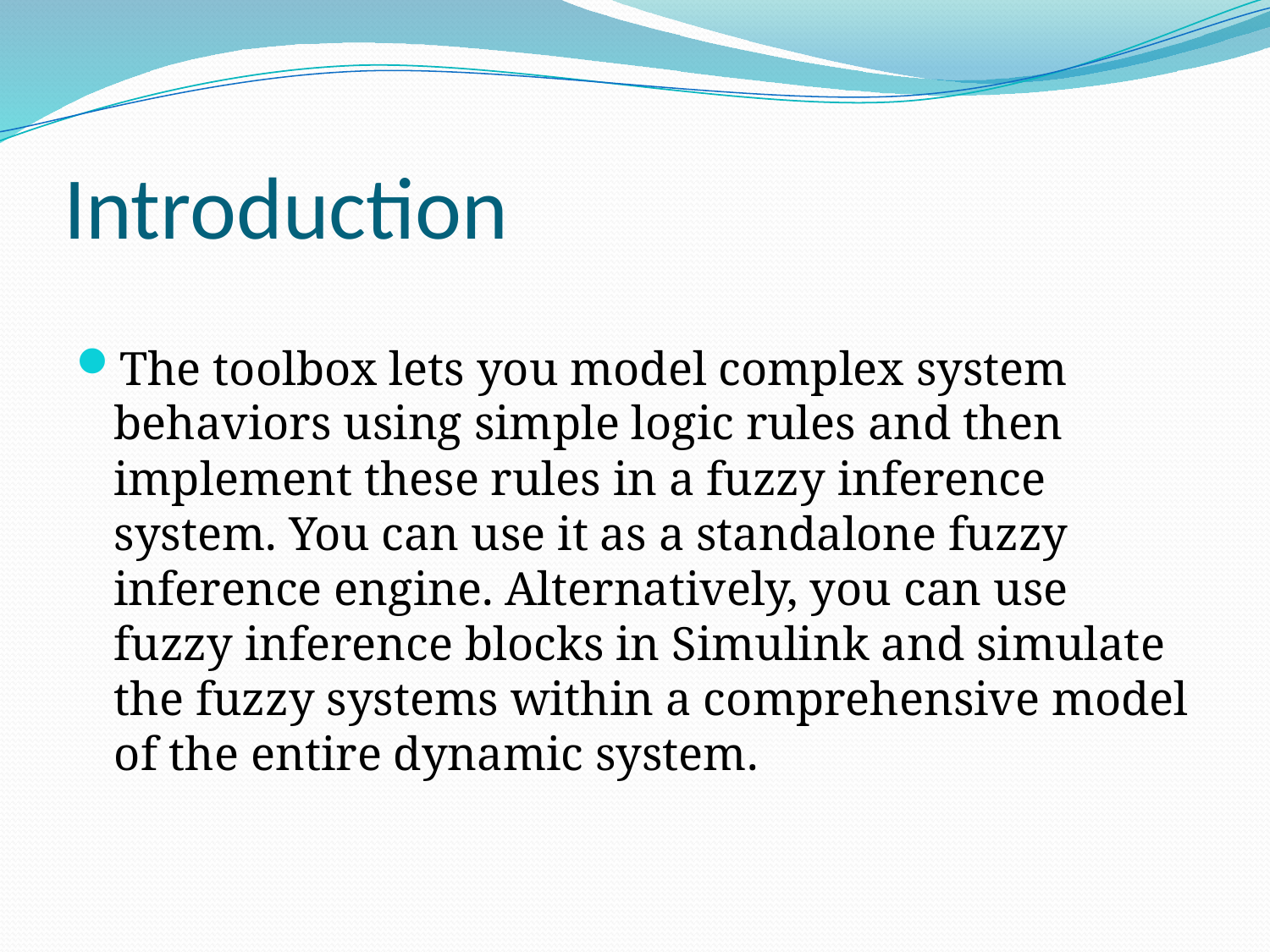

# Introduction

The toolbox lets you model complex system behaviors using simple logic rules and then implement these rules in a fuzzy inference system. You can use it as a standalone fuzzy inference engine. Alternatively, you can use fuzzy inference blocks in Simulink and simulate the fuzzy systems within a comprehensive model of the entire dynamic system.